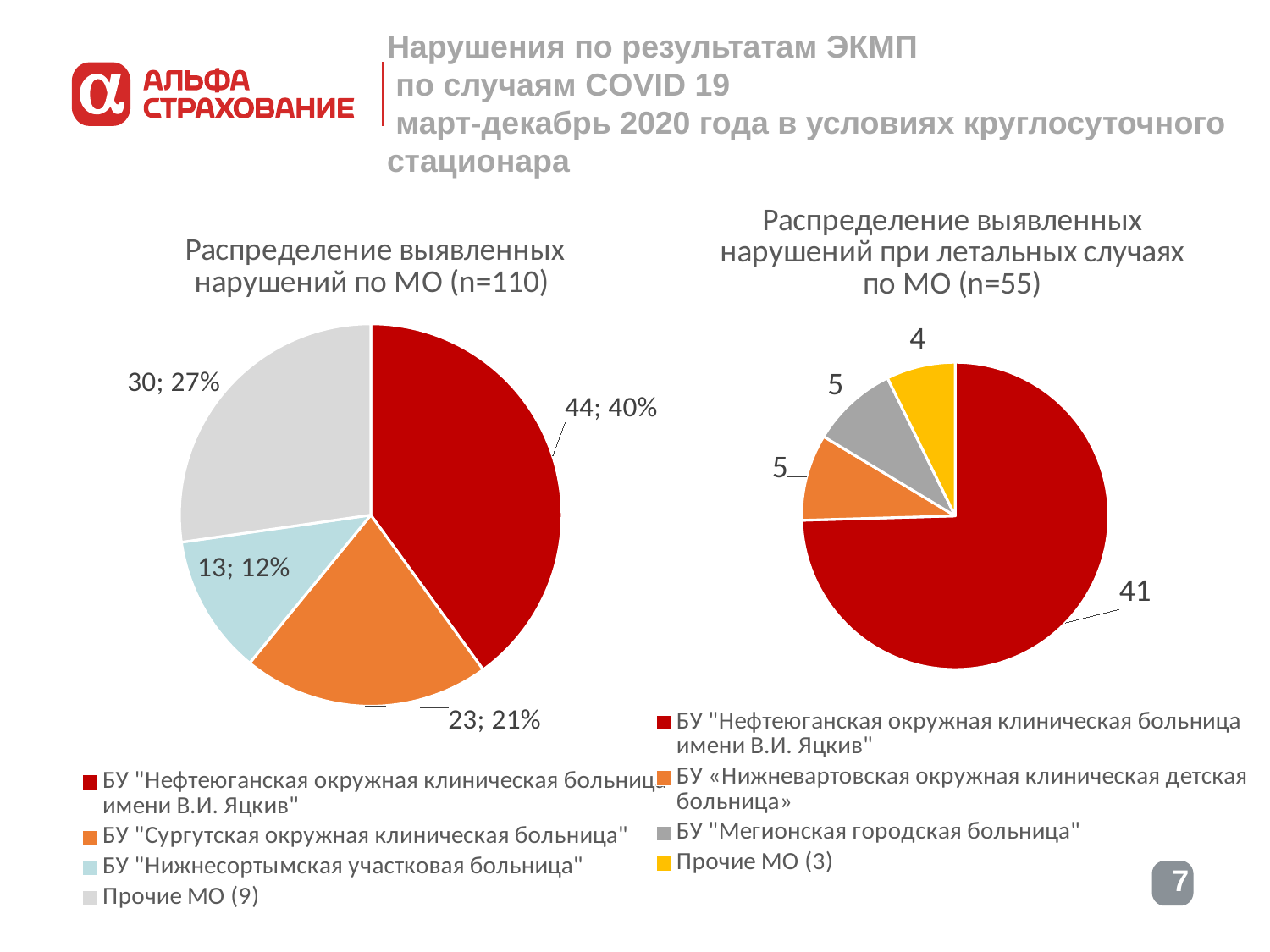

# Нарушения по результатам ЭКМП по случаям COVID 19 март-декабрь 2020 года в условиях круглосуточного стационара

### Chart: Распределение выявленных нарушений при летальных случаях по МО (n=55)

| Category |  |
|---|---|
| БУ "Нефтеюганская окружная клиническая больница имени В.И. Яцкив" | 41.0 |
| БУ «Нижневартовская окружная клиническая детская больница» | 5.0 |
| БУ "Мегионская городская больница" | 5.0 |
| Прочие МО (3) | 4.0 |

### Chart: Распределение выявленных нарушений по МО (n=110)

| Category |  |
|---|---|
| БУ "Нефтеюганская окружная клиническая больница имени В.И. Яцкив" | 44.0 |
| БУ "Сургутская окружная клиническая больница" | 23.0 |
| БУ "Нижнесортымская участковая больница" | 13.0 |
| Прочие МО (9) | 30.0 |